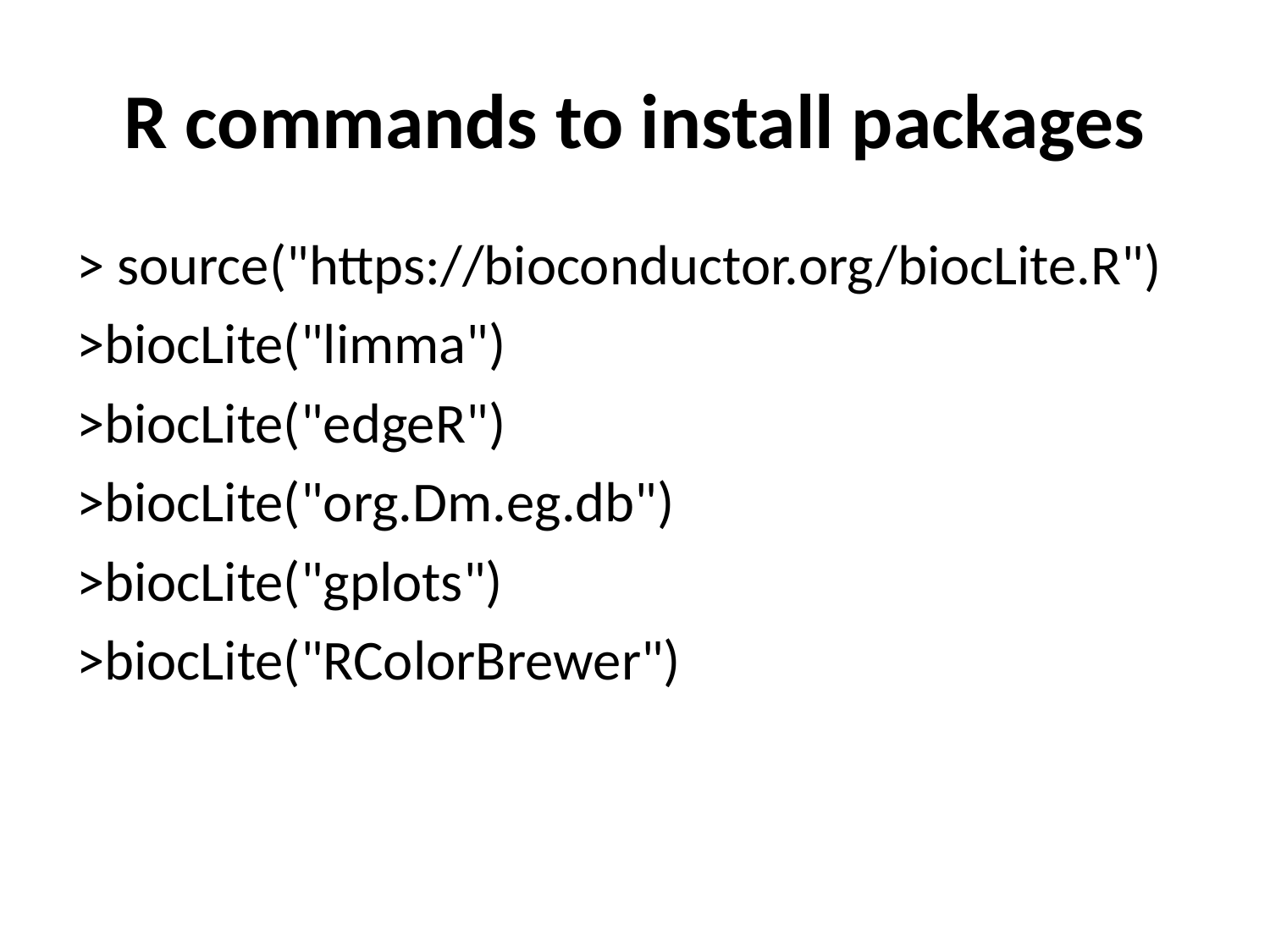

# R commands to install packages
> source("https://bioconductor.org/biocLite.R")
>biocLite("limma")
>biocLite("edgeR")
>biocLite("org.Dm.eg.db")
>biocLite("gplots")
>biocLite("RColorBrewer")